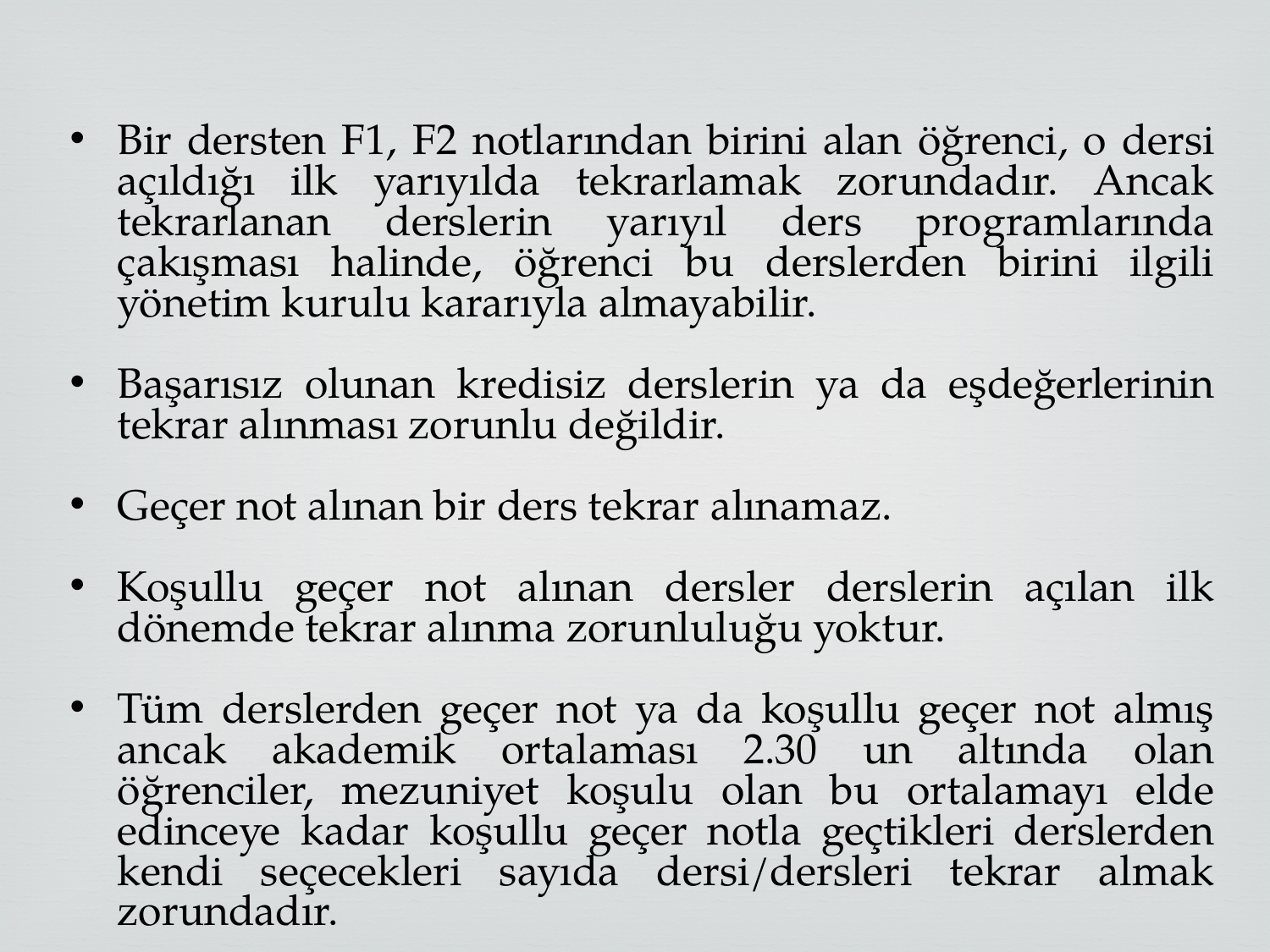

Bir dersten F1, F2 notlarından birini alan öğrenci, o dersi açıldığı ilk yarıyılda tekrarlamak zorundadır. Ancak tekrarlanan derslerin yarıyıl ders programlarında çakışması halinde, öğrenci bu derslerden birini ilgili yönetim kurulu kararıyla almayabilir.

Başarısız olunan kredisiz derslerin ya da eşdeğerlerinin tekrar alınması zorunlu değildir.

Geçer not alınan bir ders tekrar alınamaz.

Koşullu geçer not alınan dersler derslerin açılan ilk dönemde tekrar alınma zorunluluğu yoktur.

Tüm derslerden geçer not ya da koşullu geçer not almış ancak akademik ortalaması 2.30 un altında olan öğrenciler, mezuniyet koşulu olan bu ortalamayı elde edinceye kadar koşullu geçer notla geçtikleri derslerden kendi seçecekleri sayıda dersi/dersleri tekrar almak zorundadır.